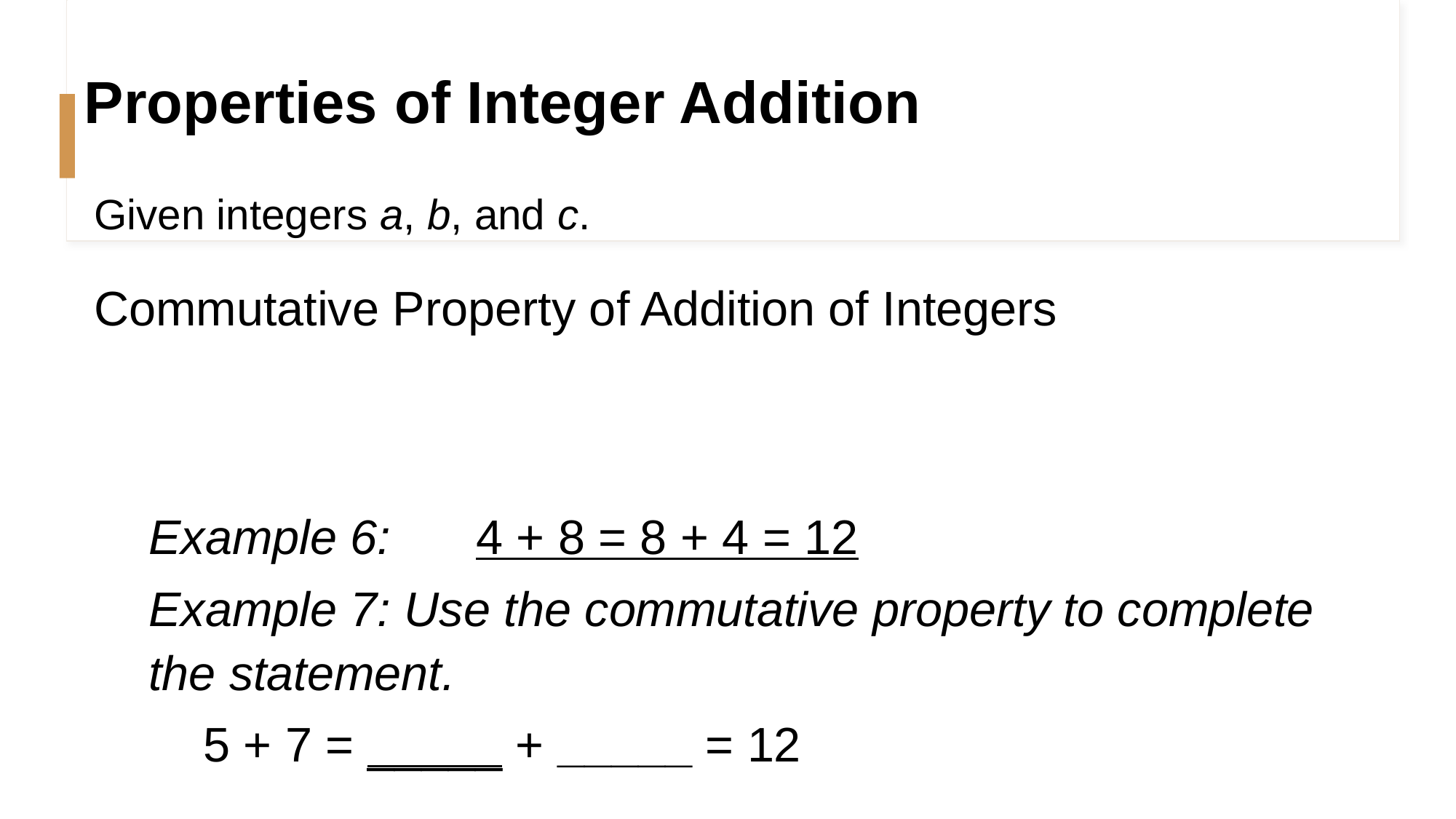

# Properties of Integer Addition
Given integers a, b, and c.
Commutative Property of Addition of Integers

Example 6: 	4 + 8 = 8 + 4 = 12
Example 7: Use the commutative property to complete the statement.
5 + 7 = _____ + _____ = 12